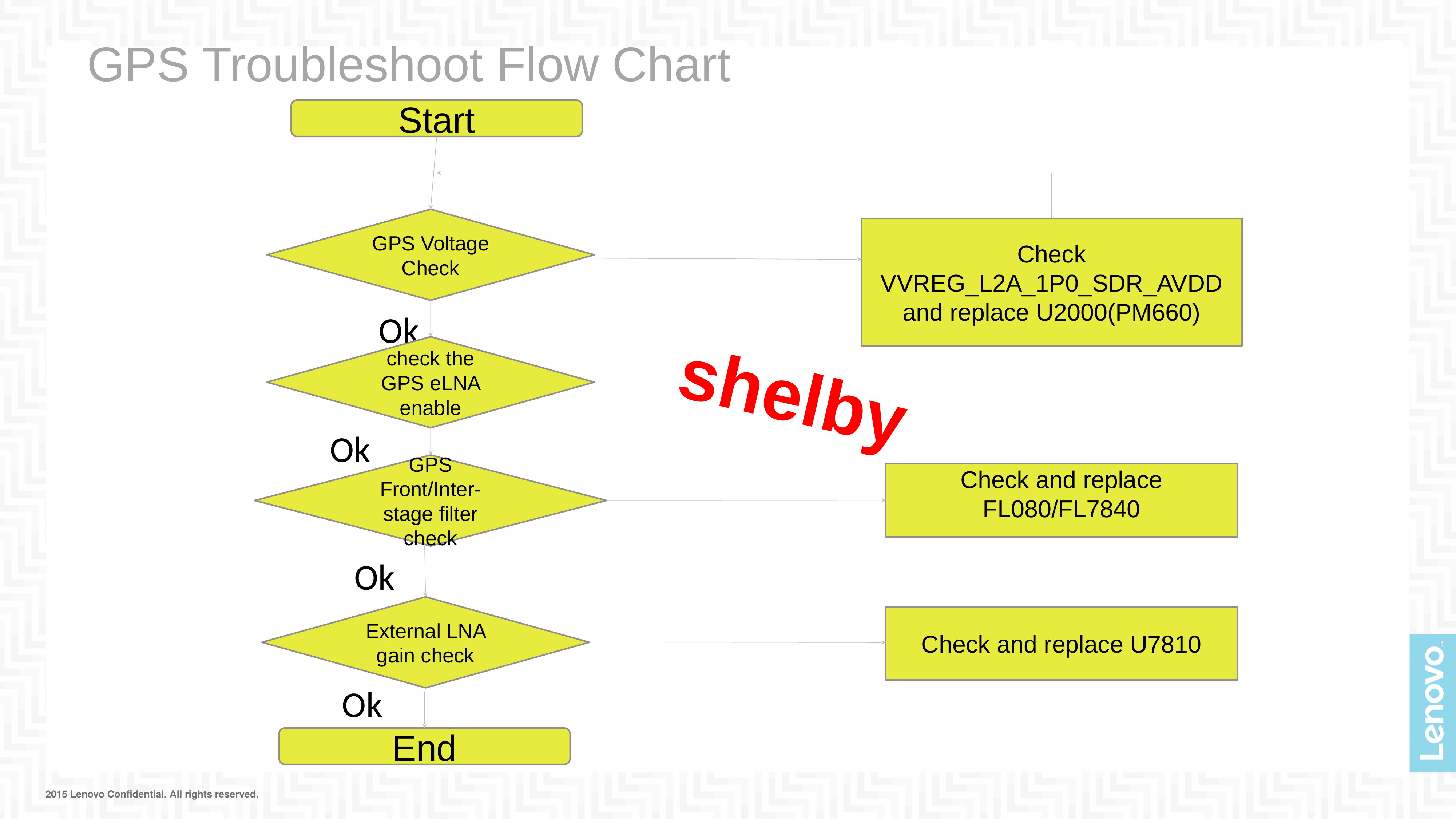

# GPS Troubleshoot Flow Chart
Start
GPS Voltage Check

Check VVREG_L2A_1P0_SDR_AVDD and replace U2000(PM660)
Ok
shelby
check the GPS eLNA enable
Ok
GPS Front/Inter-stage filter check

Check and replace FL080/FL7840

Ok
External LNA gain check

Check and replace U7810

Ok
End